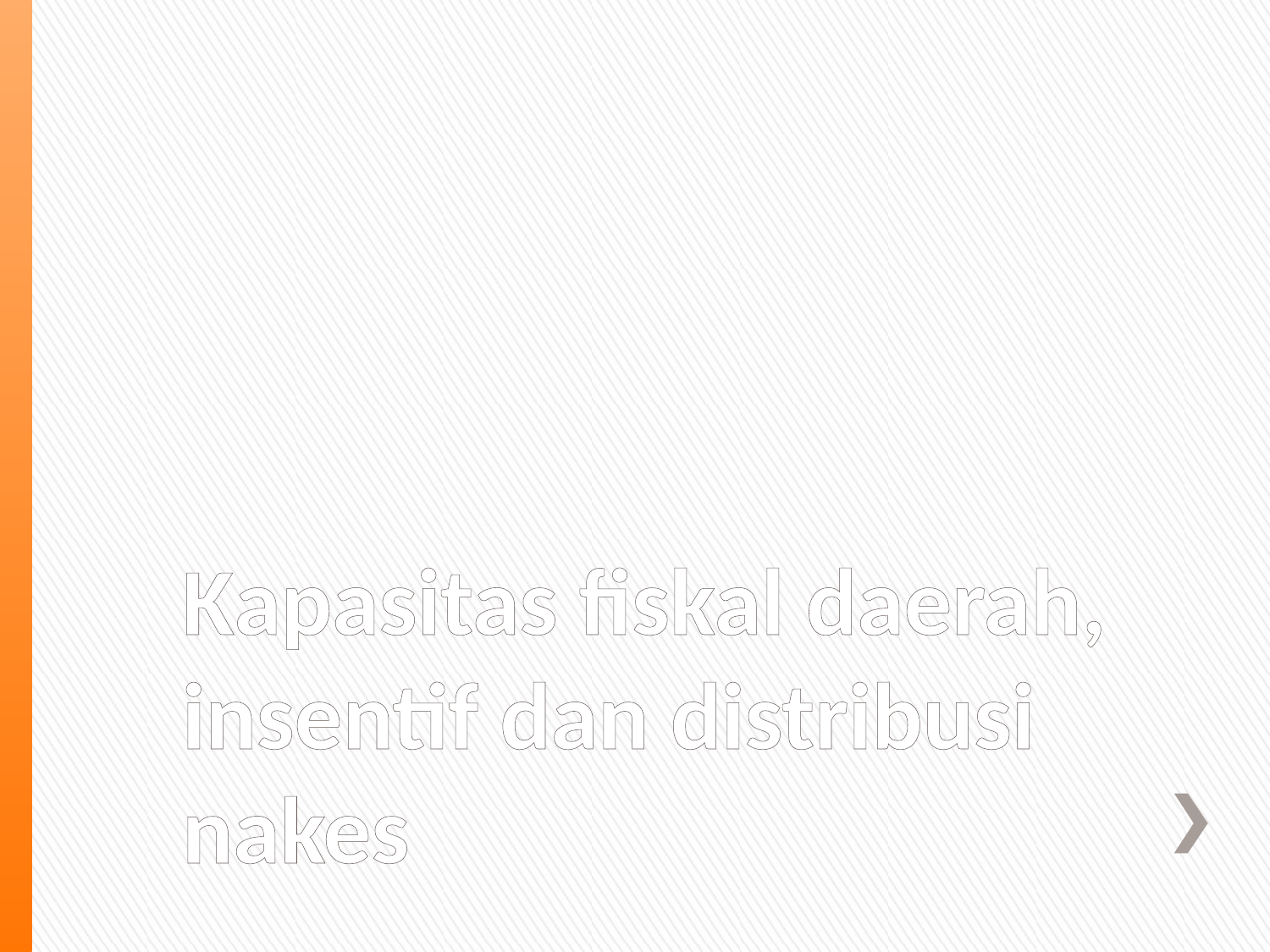

Kapasitas fiskal daerah, insentif dan distribusi nakes